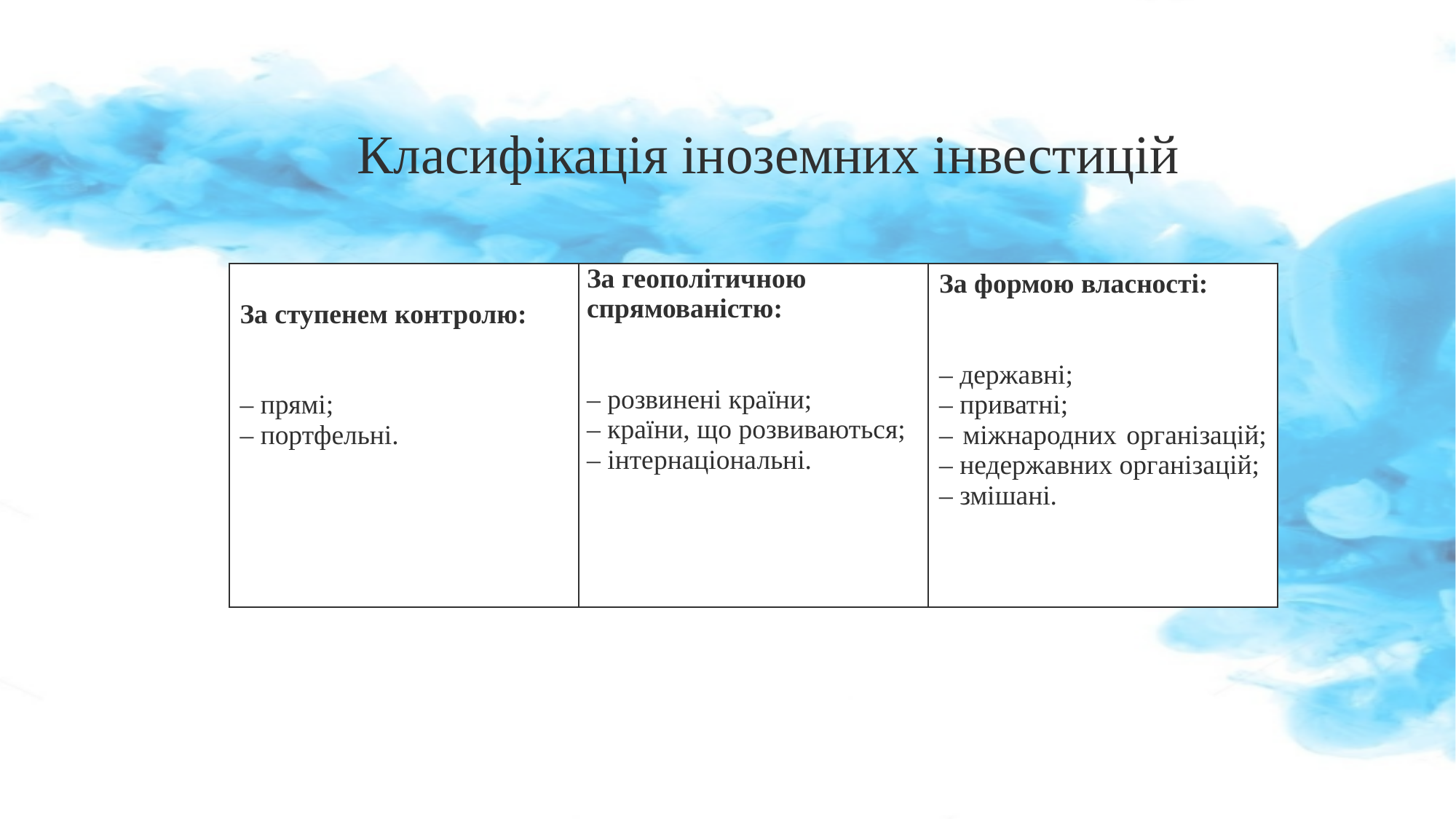

# Класифікація іноземних інвестицій
| За ступенем контролю: – прямі; – портфельні. | За геополітичною спрямованістю: – розвинені країни; – країни, що розвиваються; – інтернаціональні. | За формою власності: – державні; – приватні; – міжнародних організацій; – недержавних організацій; – змішані. |
| --- | --- | --- |